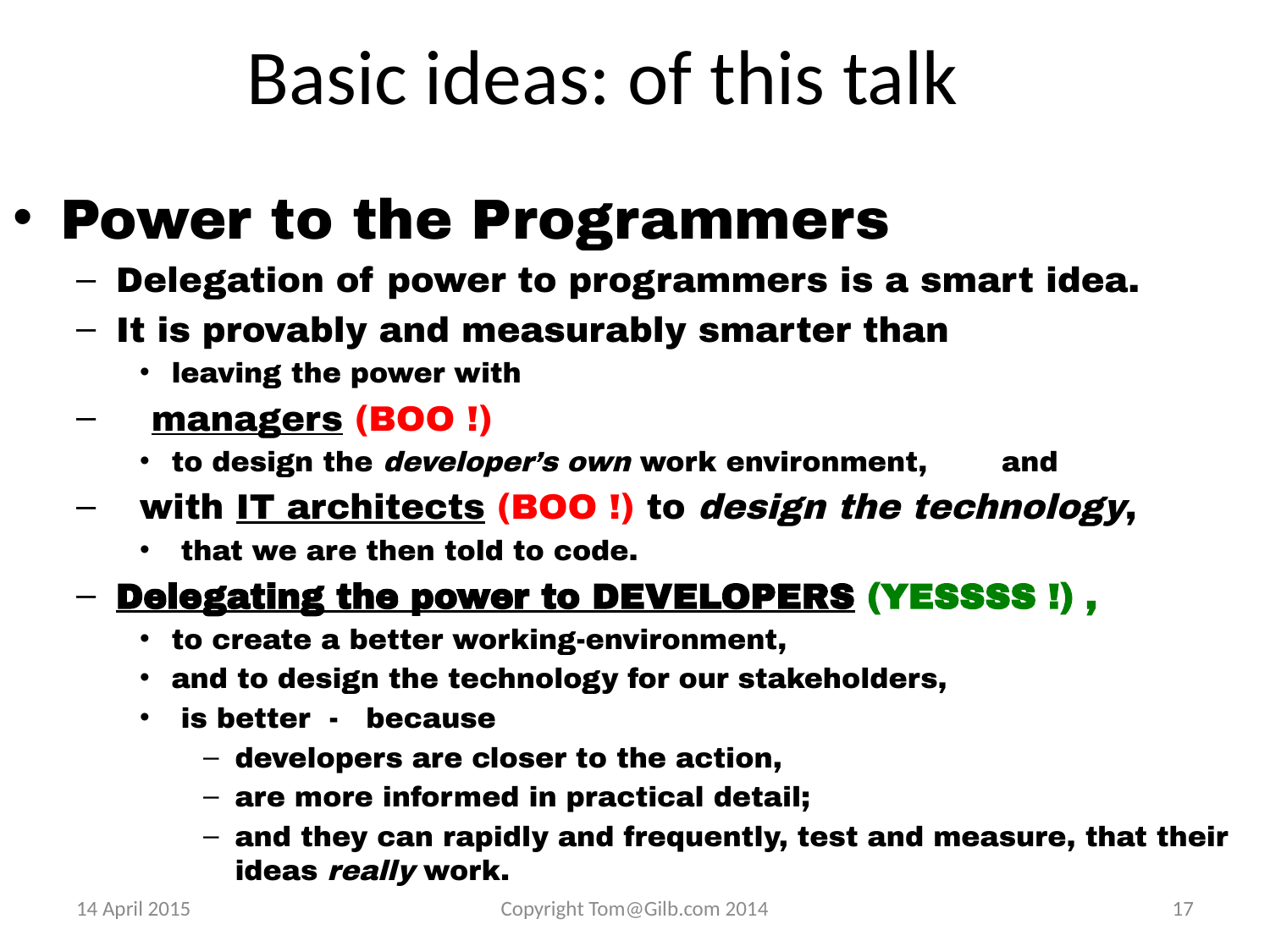

# Basic ideas: of this talk
Power to the Programmers
Delegation of power to programmers is a smart idea.
It is provably and measurably smarter than
leaving the power with
   managers (BOO !)
to design the developer’s own work environment,        and
  with IT architects (BOO !) to design the technology,
 that we are then told to code.
Delegating the power to DEVELOPERS (YESSSS !) ,
to create a better working-environment,
and to design the technology for our stakeholders,
 is better  -   because
developers are closer to the action,
are more informed in practical detail;
and they can rapidly and frequently, test and measure, that their ideas really work.
14 April 2015
Copyright Tom@Gilb.com 2014
17